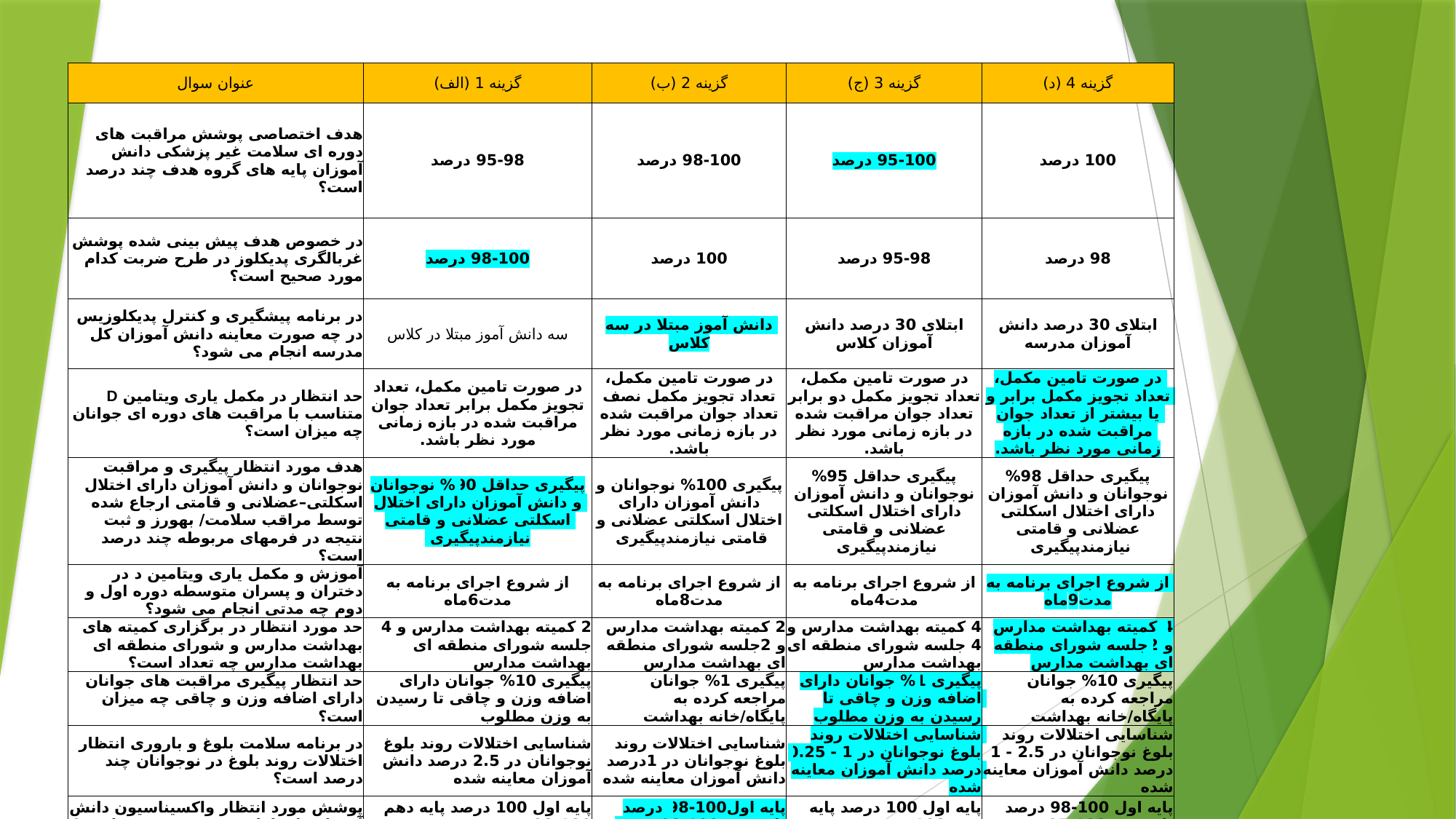

| عنوان سوال | گزینه 1 (الف) | گزینه 2 (ب) | گزینه 3 (ج) | گزینه 4 (د) |
| --- | --- | --- | --- | --- |
| هدف اختصاصی پوشش مراقبت های دوره ای سلامت غیر پزشکی دانش آموزان پایه های گروه هدف چند درصد است؟ | 95-98 درصد | 98-100 درصد | 95-100 درصد | 100 درصد |
| در خصوص هدف پیش بینی شده پوشش غربالگری پدیکلوز در طرح ضربت کدام مورد صحیح است؟ | 98-100 درصد | 100 درصد | 95-98 درصد | 98 درصد |
| در برنامه پیشگیری و کنترل پدیکلوزیس در چه صورت معاینه دانش آموزان کل مدرسه انجام می شود؟ | سه دانش آموز مبتلا در کلاس | دانش آموز مبتلا در سه کلاس | ابتلای 30 درصد دانش آموزان کلاس | ابتلای 30 درصد دانش آموزان مدرسه |
| حد انتظار در مکمل یاری ویتامین D متناسب با مراقبت های دوره ای جوانان چه میزان است؟ | در صورت تامین مکمل، تعداد تجویز مکمل برابر تعداد جوان مراقبت شده در بازه زمانی مورد نظر باشد. | در صورت تامین مکمل، تعداد تجویز مکمل نصف تعداد جوان مراقبت شده در بازه زمانی مورد نظر باشد. | در صورت تامین مکمل، تعداد تجویز مکمل دو برابر تعداد جوان مراقبت شده در بازه زمانی مورد نظر باشد. | در صورت تامین مکمل، تعداد تجویز مکمل برابر و یا بیشتر از تعداد جوان مراقبت شده در بازه زمانی مورد نظر باشد. |
| هدف مورد انتظار پیگیری و مراقبت نوجوانان و دانش آموزان دارای اختلال اسکلتی–عضلانی و قامتی ارجاع شده توسط مراقب سلامت/ بهورز و ثبت نتیجه در فرمهای مربوطه چند درصد است؟ | پیگیری حداقل 90% نوجوانان و دانش آموزان دارای اختلال اسکلتی عضلانی و قامتی نیازمندپیگیری | پیگیری 100% نوجوانان و دانش آموزان دارای اختلال اسکلتی عضلانی و قامتی نیازمندپیگیری | پیگیری حداقل 95% نوجوانان و دانش آموزان دارای اختلال اسکلتی عضلانی و قامتی نیازمندپیگیری | پیگیری حداقل 98% نوجوانان و دانش آموزان دارای اختلال اسکلتی عضلانی و قامتی نیازمندپیگیری |
| آموزش و مکمل یاری ویتامین د در دختران و پسران متوسطه دوره اول و دوم چه مدتی انجام می شود؟ | از شروع اجرای برنامه به مدت6ماه | از شروع اجرای برنامه به مدت8ماه | از شروع اجرای برنامه به مدت4ماه | از شروع اجرای برنامه به مدت9ماه |
| حد مورد انتظار در برگزاری کمیته های بهداشت مدارس و شورای منطقه ای بهداشت مدارس چه تعداد است؟ | 2 کمیته بهداشت مدارس و 4 جلسه شورای منطقه ای بهداشت مدارس | 2 کمیته بهداشت مدارس و 2جلسه شورای منطقه ای بهداشت مدارس | 4 کمیته بهداشت مدارس و 4 جلسه شورای منطقه ای بهداشت مدارس | 4 کمیته بهداشت مدارس و 2جلسه شورای منطقه ای بهداشت مدارس |
| حد انتظار پیگیری مراقبت های جوانان دارای اضافه وزن و چاقی چه میزان است؟ | پیگیری 10% جوانان دارای اضافه وزن و چاقی تا رسیدن به وزن مطلوب | پیگیری 1% جوانان مراجعه کرده به پایگاه/خانه بهداشت | پیگیری 1% جوانان دارای اضافه وزن و چاقی تا رسیدن به وزن مطلوب | پیگیری 10% جوانان مراجعه کرده به پایگاه/خانه بهداشت |
| در برنامه سلامت بلوغ و باروری انتظار اختلالات روند بلوغ در نوجوانان چند درصد است؟ | شناسایی اختلالات روند بلوغ نوجوانان در 2.5 درصد دانش آموزان معاینه شده | شناسایی اختلالات روند بلوغ نوجوانان در 1درصد دانش آموزان معاینه شده | شناسایی اختلالات روند بلوغ نوجوانان در 1 - 0.25 درصد دانش آموزان معاینه شده | شناسایی اختلالات روند بلوغ نوجوانان در 2.5 - 1 درصد دانش آموزان معاینه شده |
| پوشش مورد انتظار واکسیناسیون دانش آموزان پایه اول و دهم چند درصد است؟ | پایه اول 100 درصد پایه دهم 100-98 درصد | پایه اول100-98 درصد پایه دهم 100-98 درصد | پایه اول 100 درصد پایه دهم 100 درصد | پایه اول 100-98 درصد پایه دهم 100-95 درصد |